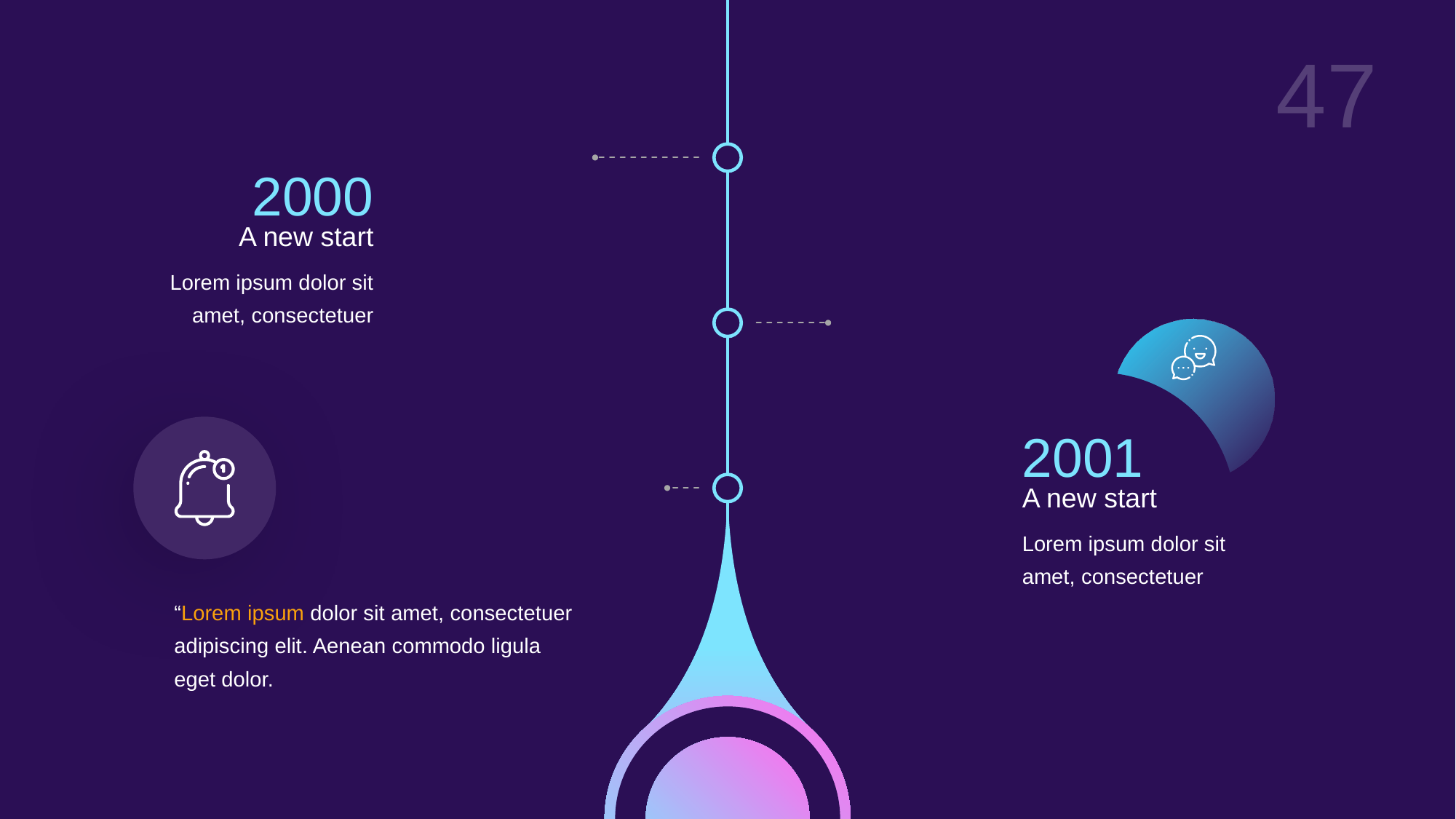

2000
A new start
Lorem ipsum dolor sit amet, consectetuer

2001
A new start

Lorem ipsum dolor sit amet, consectetuer
“Lorem ipsum dolor sit amet, consectetuer adipiscing elit. Aenean commodo ligula eget dolor.